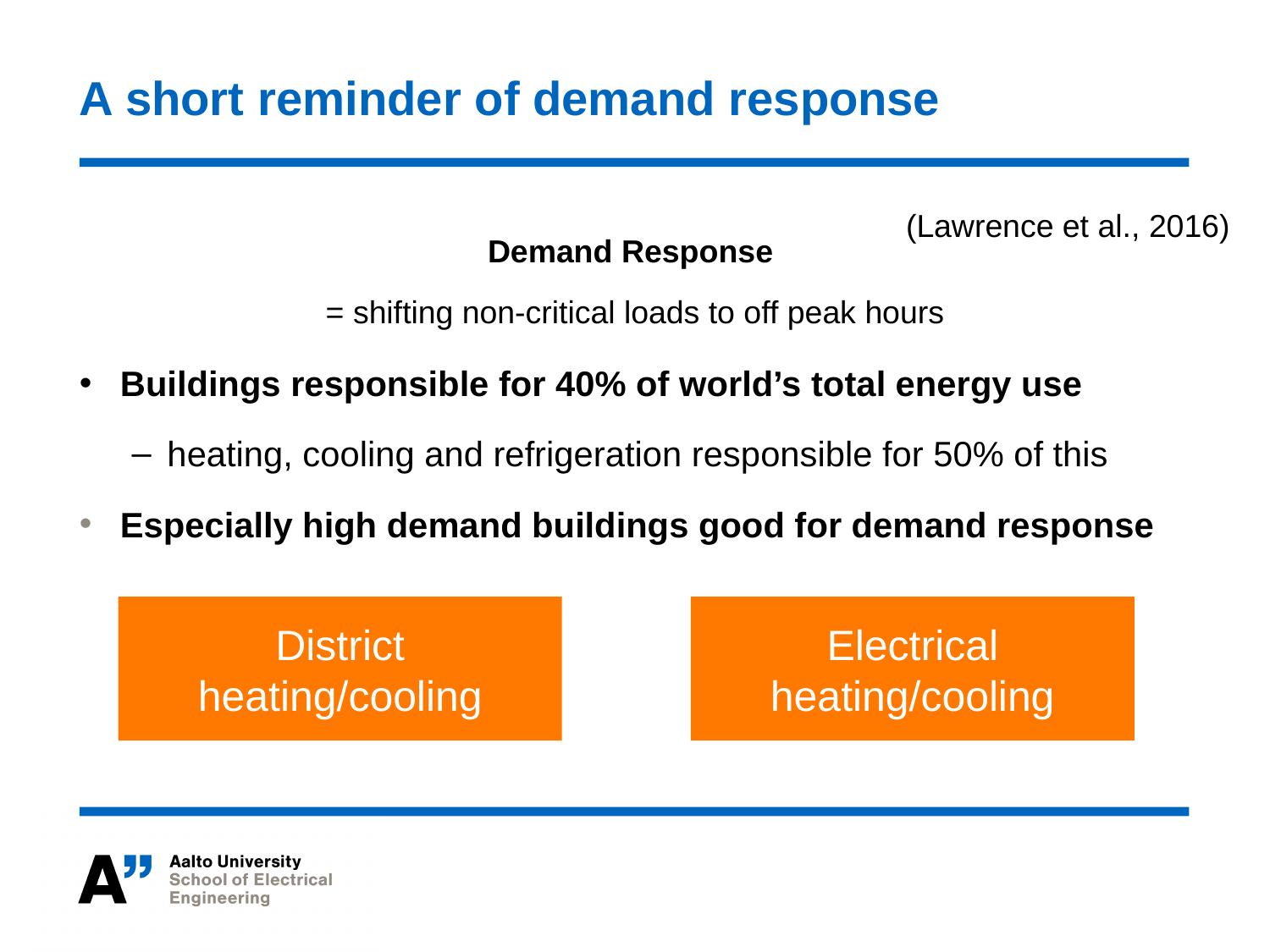

# A short reminder of demand response
(Lawrence et al., 2016)
Demand Response
= shifting non-critical loads to off peak hours
Buildings responsible for 40% of world’s total energy use
heating, cooling and refrigeration responsible for 50% of this
Especially high demand buildings good for demand response
District heating/cooling
Electrical heating/cooling